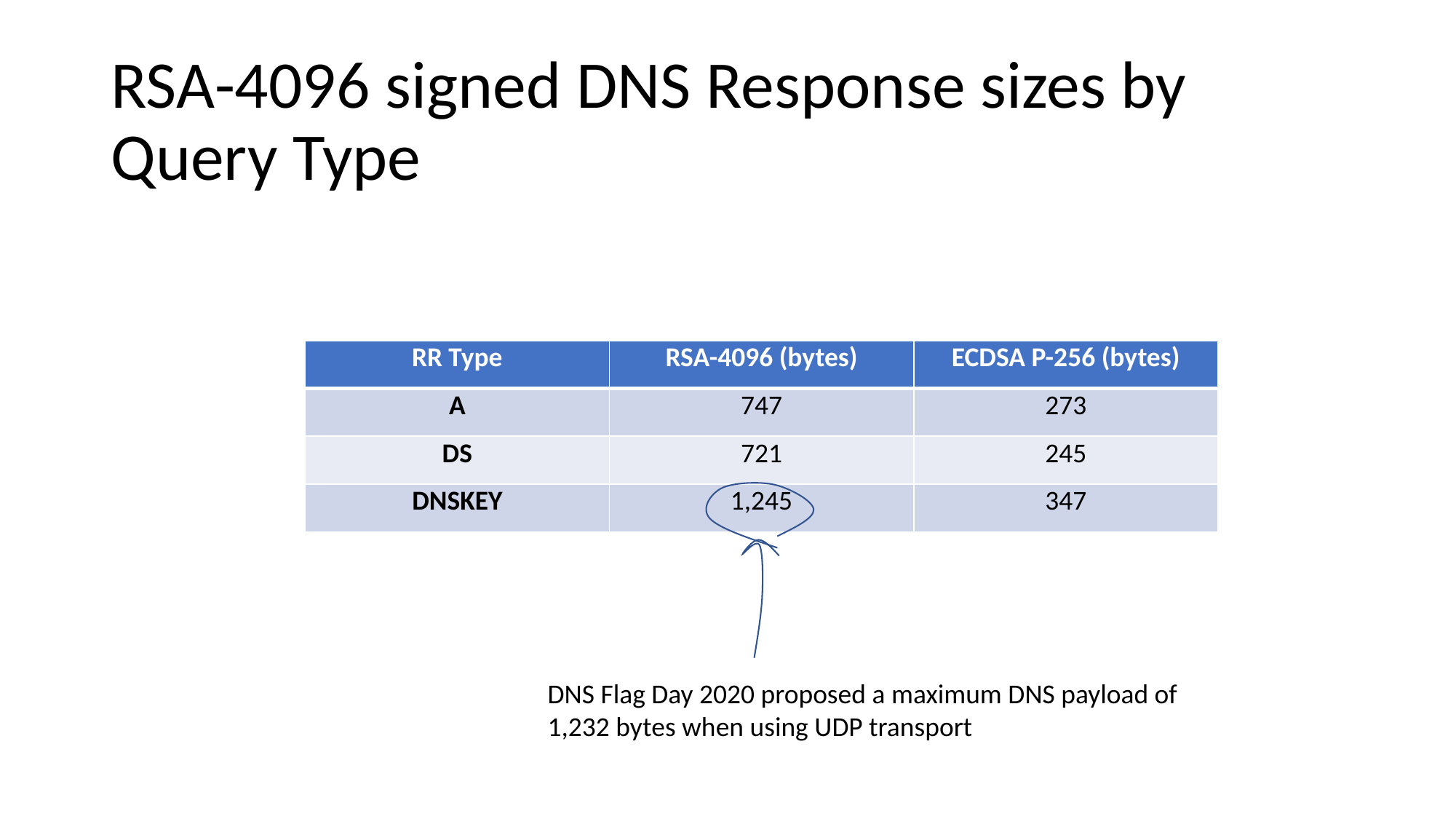

# RSA-4096 signed DNS Response sizes by Query Type
| RR Type | RSA-4096 (bytes) | ECDSA P-256 (bytes) |
| --- | --- | --- |
| A | 747 | 273 |
| DS | 721 | 245 |
| DNSKEY | 1,245 | 347 |

DNS Flag Day 2020 proposed a maximum DNS payload of
1,232 bytes when using UDP transport